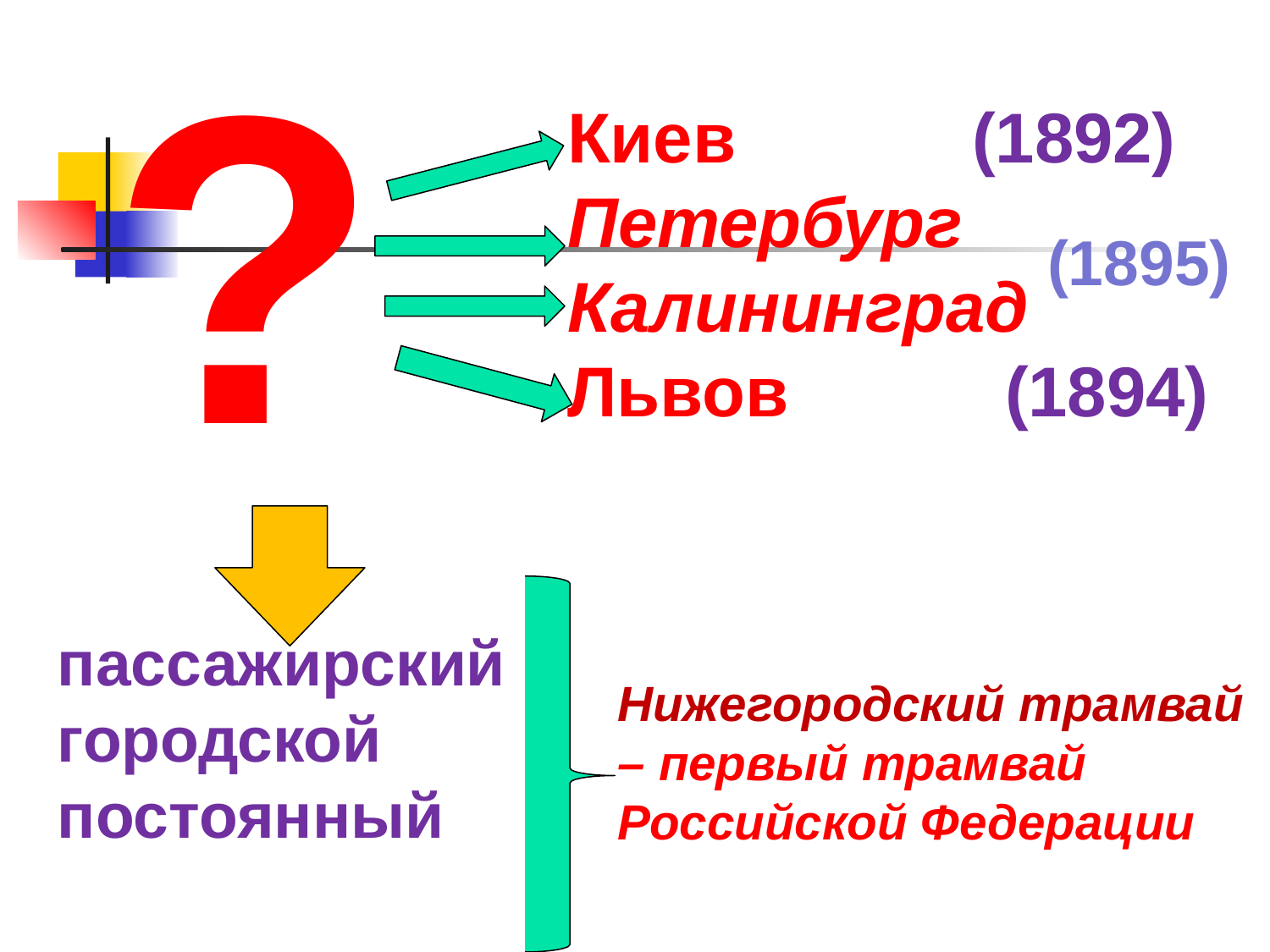

?
Киев            (1892)
Петербург
Калининград
Львов           (1894)

(1895)

пассажирский
городской
постоянный
Нижегородский трамвай – первый трамвай Российской Федерации